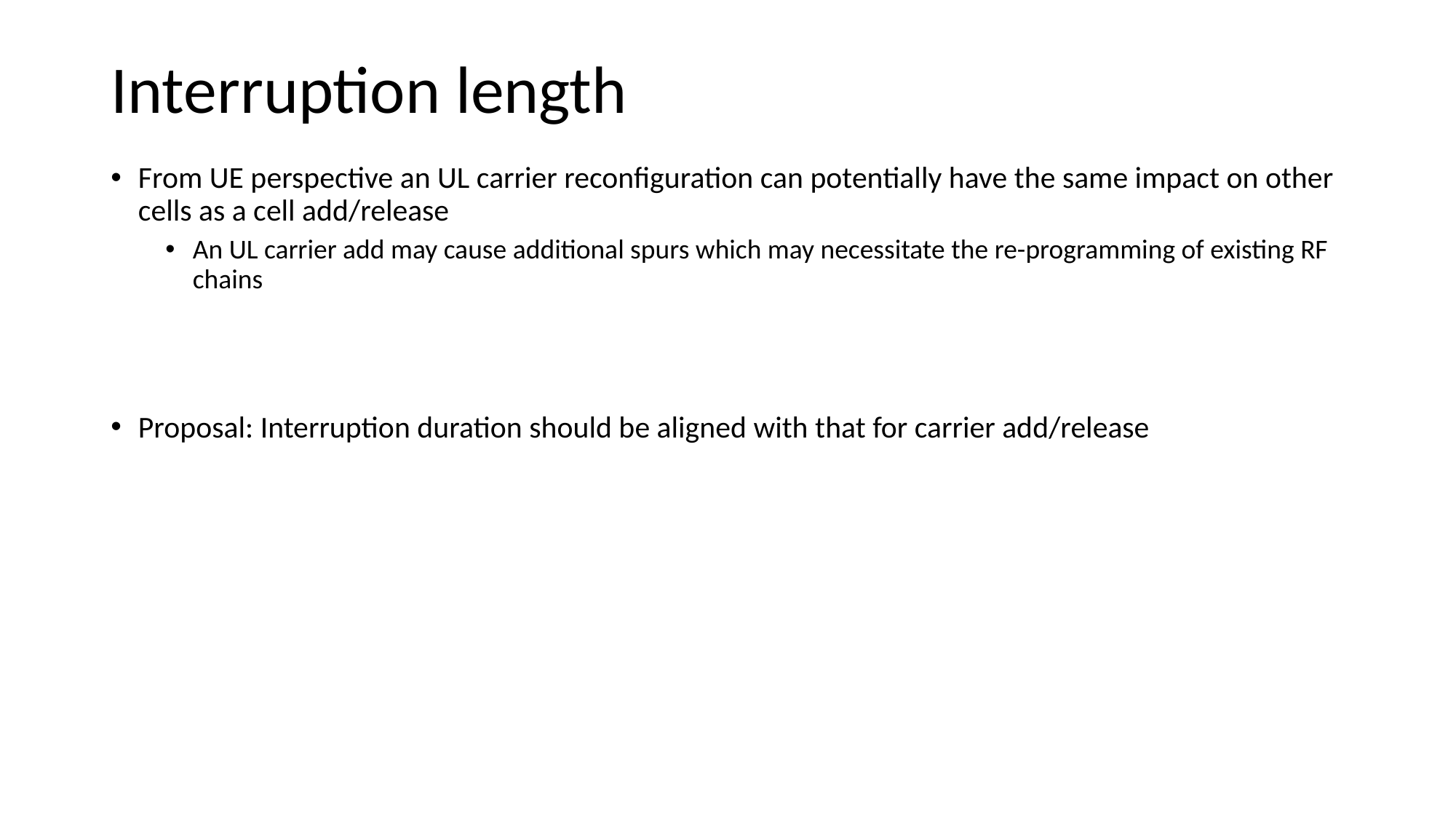

# Interruption length
From UE perspective an UL carrier reconfiguration can potentially have the same impact on other cells as a cell add/release
An UL carrier add may cause additional spurs which may necessitate the re-programming of existing RF chains

Proposal: Interruption duration should be aligned with that for carrier add/release